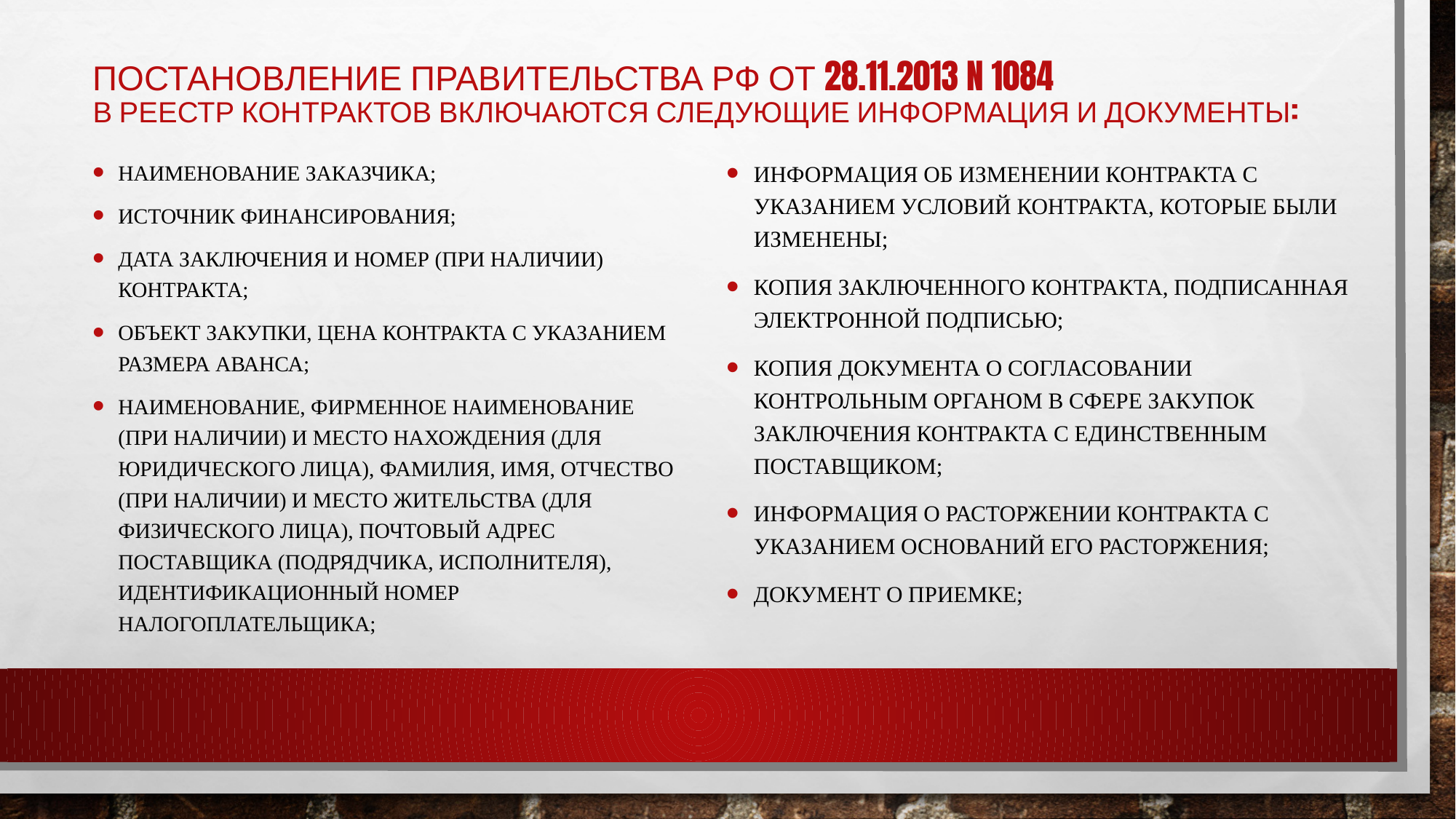

# Постановление Правительства РФ от 28.11.2013 N 1084 В реестр контрактов включаются следующие информация и документы:
наименование заказчика;
источник финансирования;
дата заключения и номер (при наличии) контракта;
объект закупки, цена контракта с указанием размера аванса;
наименование, фирменное наименование (при наличии) и место нахождения (для юридического лица), фамилия, имя, отчество (при наличии) и место жительства (для физического лица), почтовый адрес поставщика (подрядчика, исполнителя), идентификационный номер налогоплательщика;
информация об изменении контракта с указанием условий контракта, которые были изменены;
копия заключенного контракта, подписанная электронной подписью;
копия документа о согласовании контрольным органом в сфере закупок заключения контракта с единственным поставщиком;
информация о расторжении контракта с указанием оснований его расторжения;
документ о приемке;